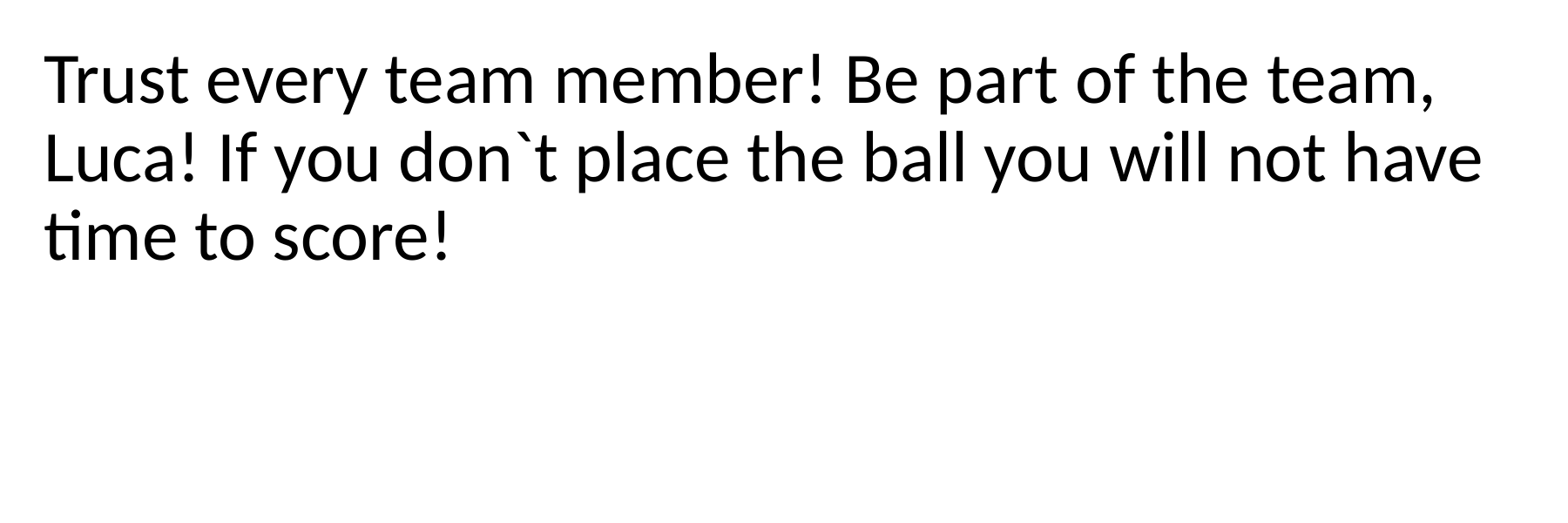

Trust every team member! Be part of the team, Luca! If you don`t place the ball you will not have time to score!